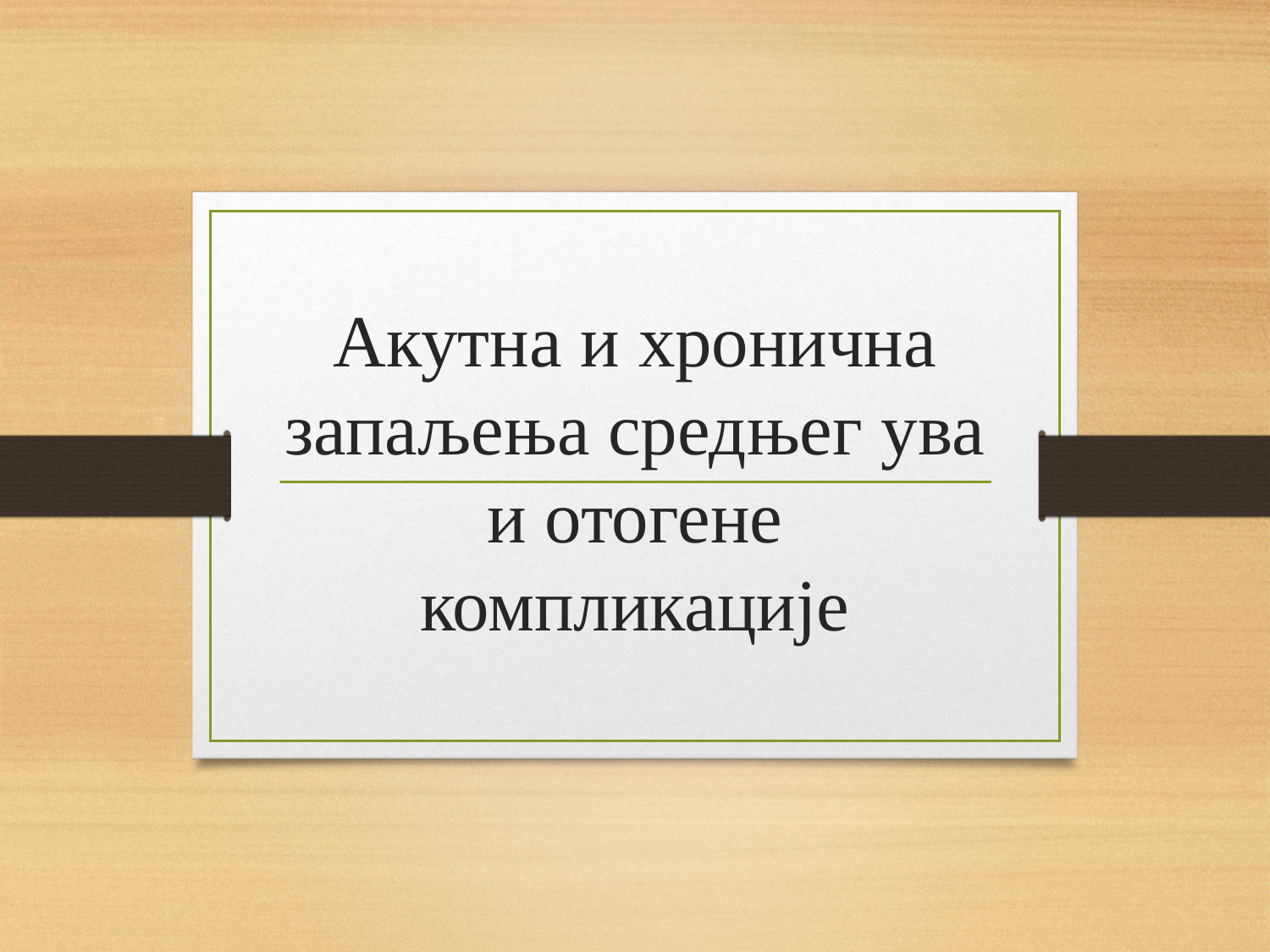

# Акутна и хронична запаљења средњег ува и отогене компликације